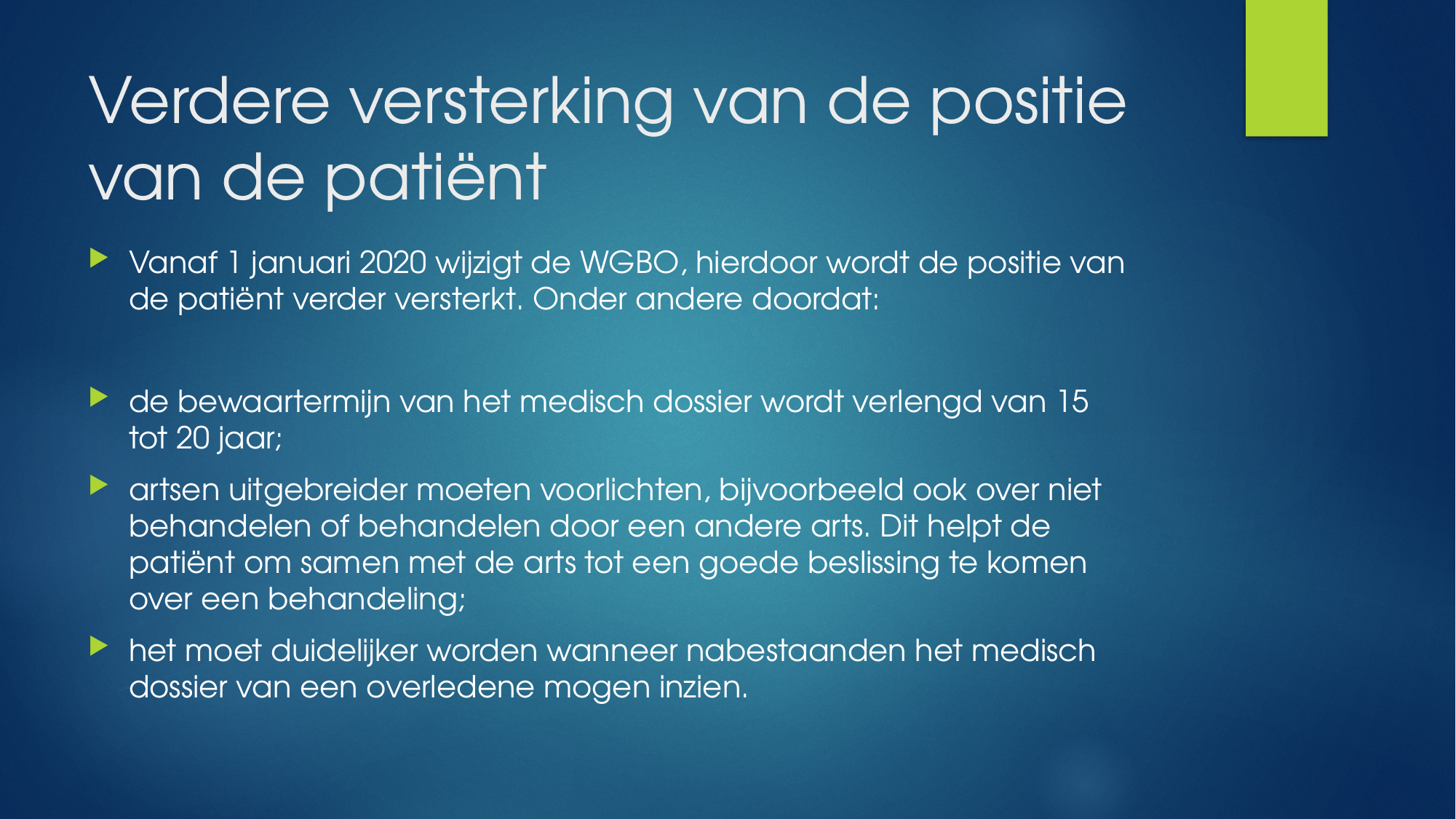

# Verdere versterking van de positie van de patiënt
Vanaf 1 januari 2020 wijzigt de WGBO, hierdoor wordt de positie van de patiënt verder versterkt. Onder andere doordat:

de bewaartermijn van het medisch dossier wordt verlengd van 15 tot 20 jaar;
artsen uitgebreider moeten voorlichten, bijvoorbeeld ook over niet behandelen of behandelen door een andere arts. Dit helpt de patiënt om samen met de arts tot een goede beslissing te komen over een behandeling;
het moet duidelijker worden wanneer nabestaanden het medisch dossier van een overledene mogen inzien.